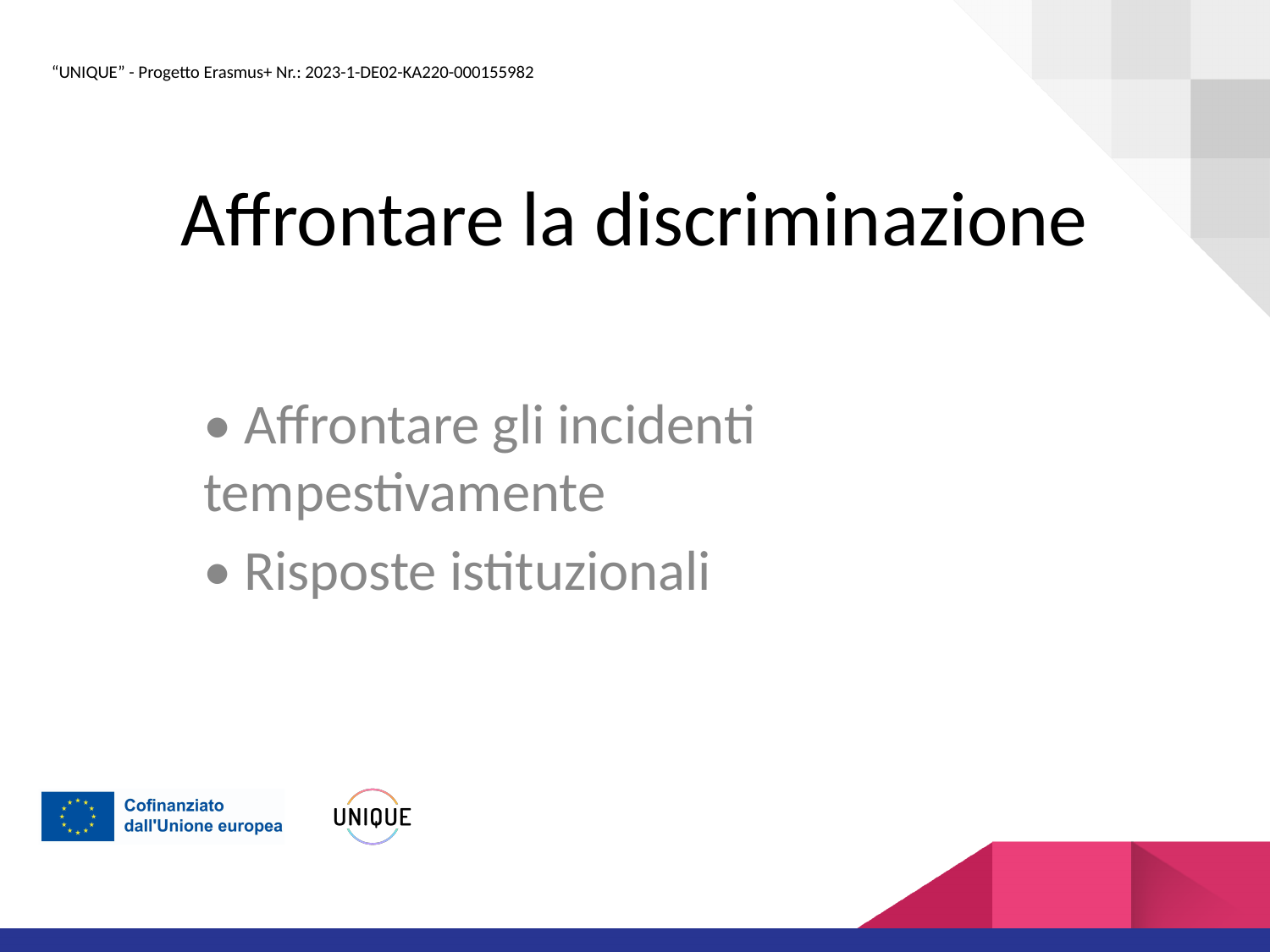

# Affrontare la discriminazione
• Affrontare gli incidenti tempestivamente
• Risposte istituzionali